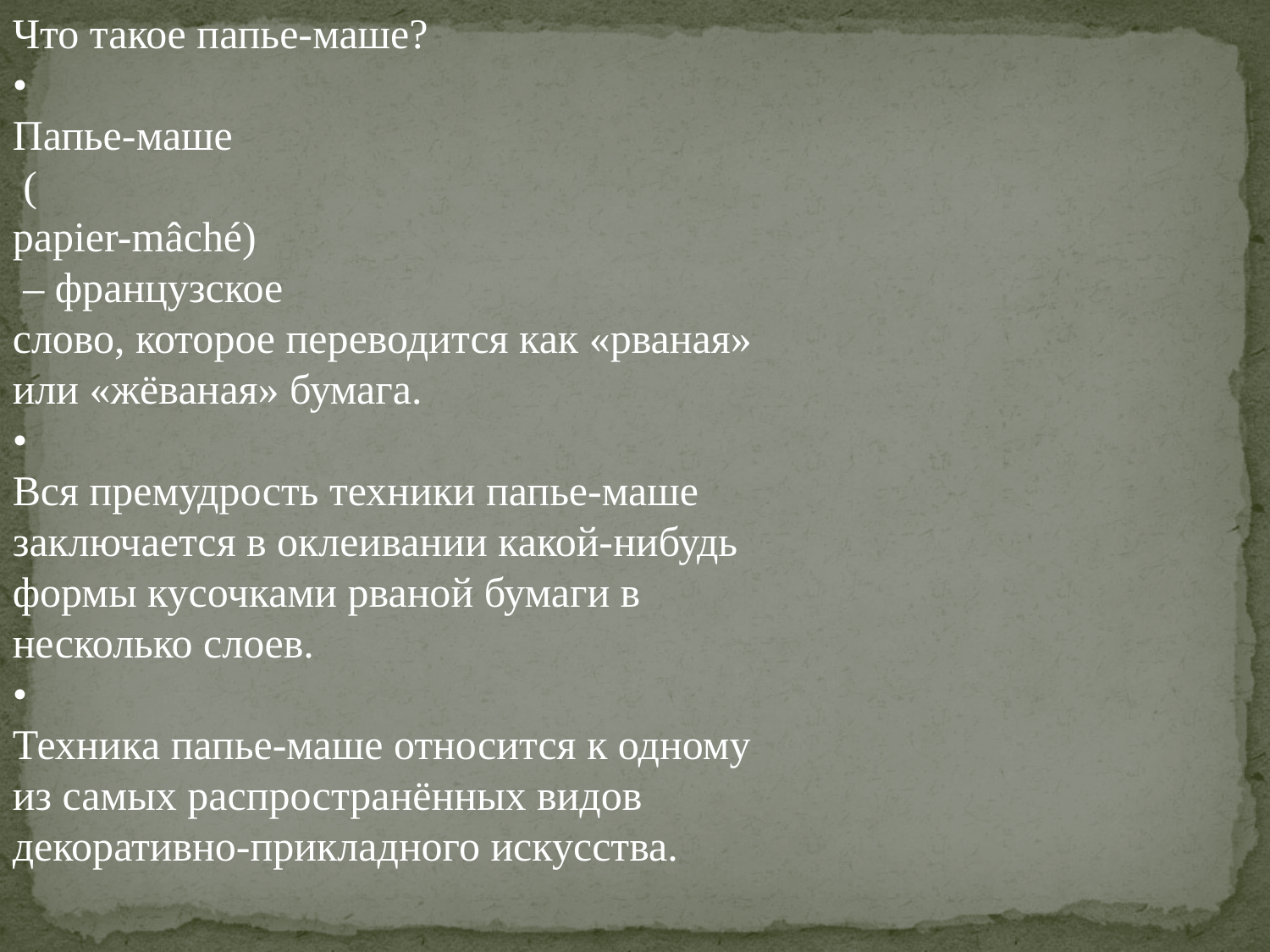

Что такое папье-маше?
•
Папье-маше
 (
papier-mâché)
 – французское
слово, которое переводится как «рваная»
или «жёваная» бумага.
•
Вся премудрость техники папье-маше
заключается в оклеивании какой-нибудь
формы кусочками рваной бумаги в
несколько слоев.
•
Техника папье-маше относится к одному
из самых распространённых видов
декоративно-прикладного искусства.